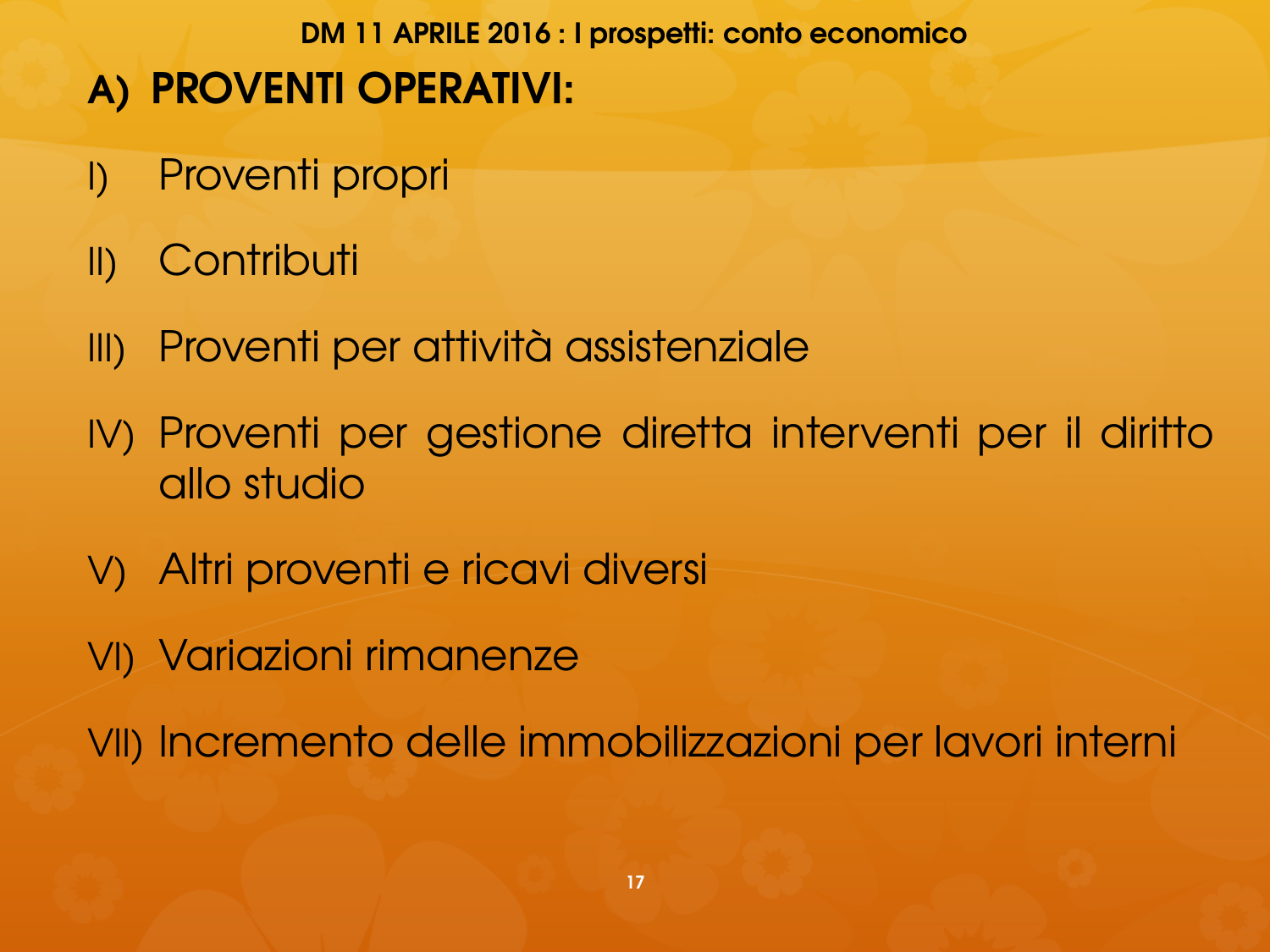

# DM 11 APRILE 2016 : I prospetti: conto economico
PROVENTI OPERATIVI:
Proventi propri
Contributi
Proventi per attività assistenziale
Proventi per gestione diretta interventi per il diritto allo studio
Altri proventi e ricavi diversi
Variazioni rimanenze
Incremento delle immobilizzazioni per lavori interni

17